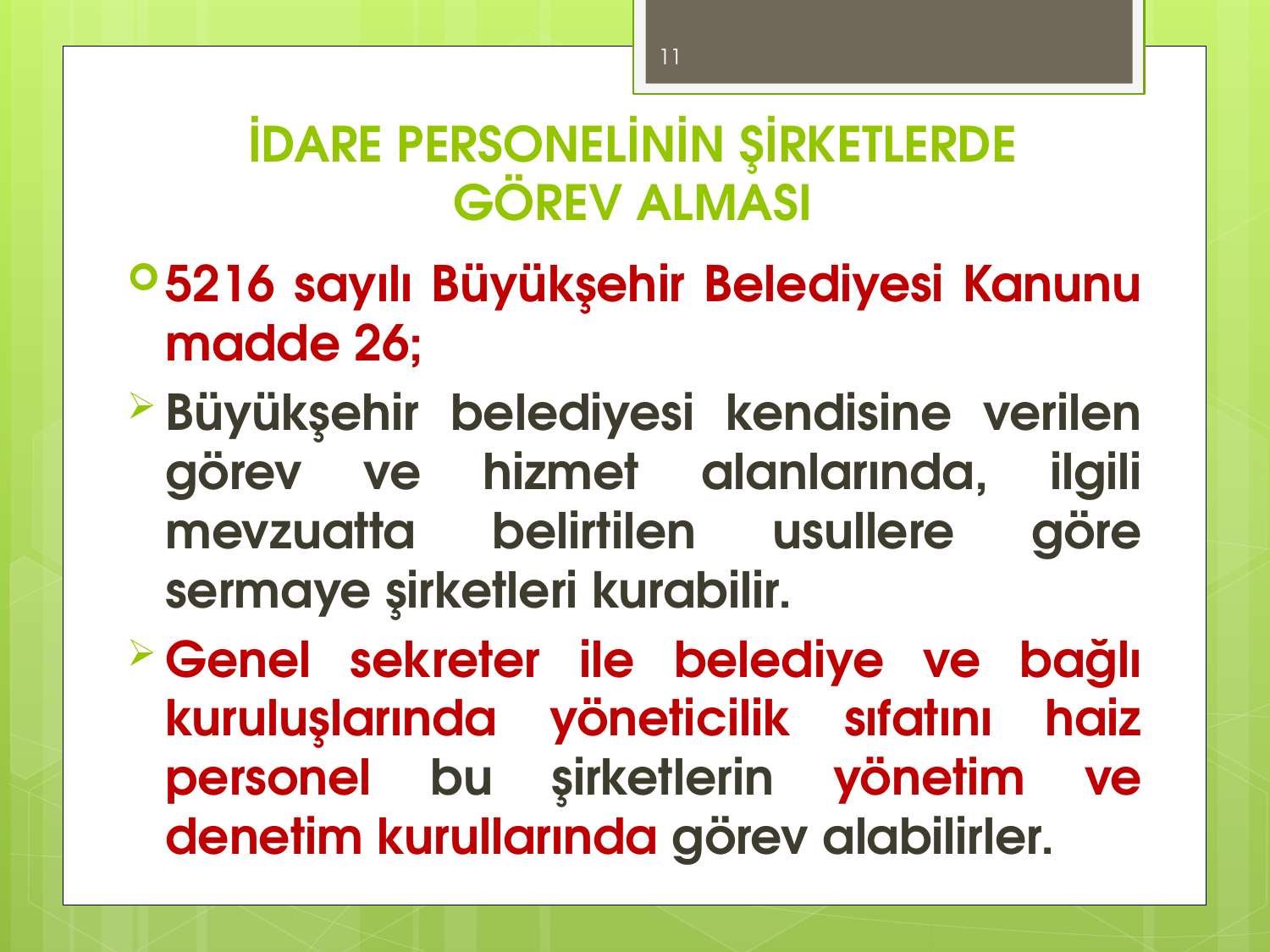

11
# İDARE PERSONELİNİN ŞİRKETLERDE GÖREV ALMASI
5216 sayılı Büyükşehir Belediyesi Kanunu madde 26;
Büyükşehir belediyesi kendisine verilen görev ve hizmet alanlarında, ilgili mevzuatta belirtilen usullere göre sermaye şirketleri kurabilir.
Genel sekreter ile belediye ve bağlı kuruluşlarında yöneticilik sıfatını haiz personel bu şirketlerin yönetim ve denetim kurullarında görev alabilirler.